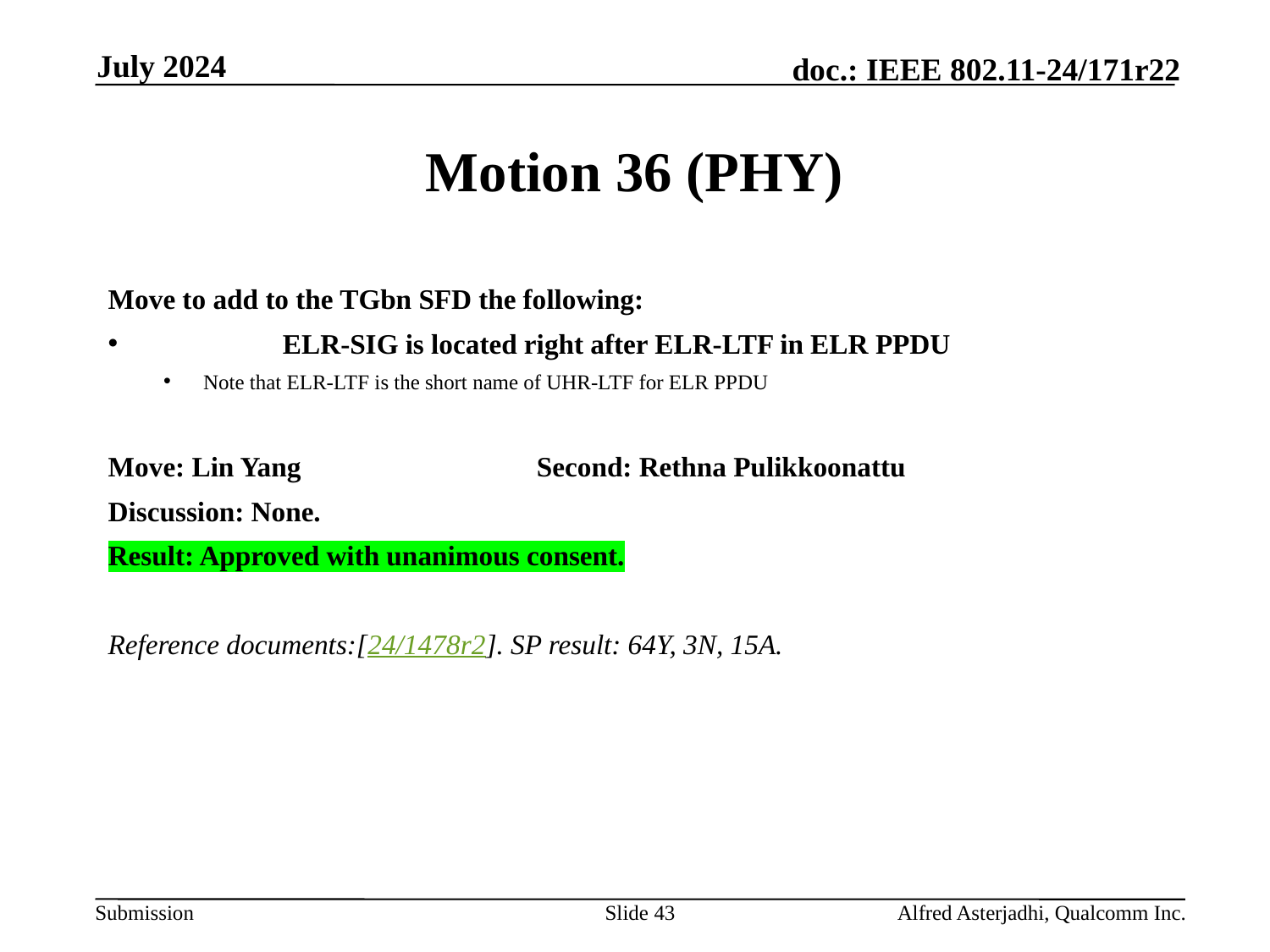

July 2024
# Motion 36 (PHY)
Move to add to the TGbn SFD the following:
	ELR-SIG is located right after ELR-LTF in ELR PPDU
Note that ELR-LTF is the short name of UHR-LTF for ELR PPDU

Move: Lin Yang		Second: Rethna Pulikkoonattu
Discussion: None.
Result: Approved with unanimous consent.

Reference documents:[24/1478r2]. SP result: 64Y, 3N, 15A.

Slide 43
Alfred Asterjadhi, Qualcomm Inc.